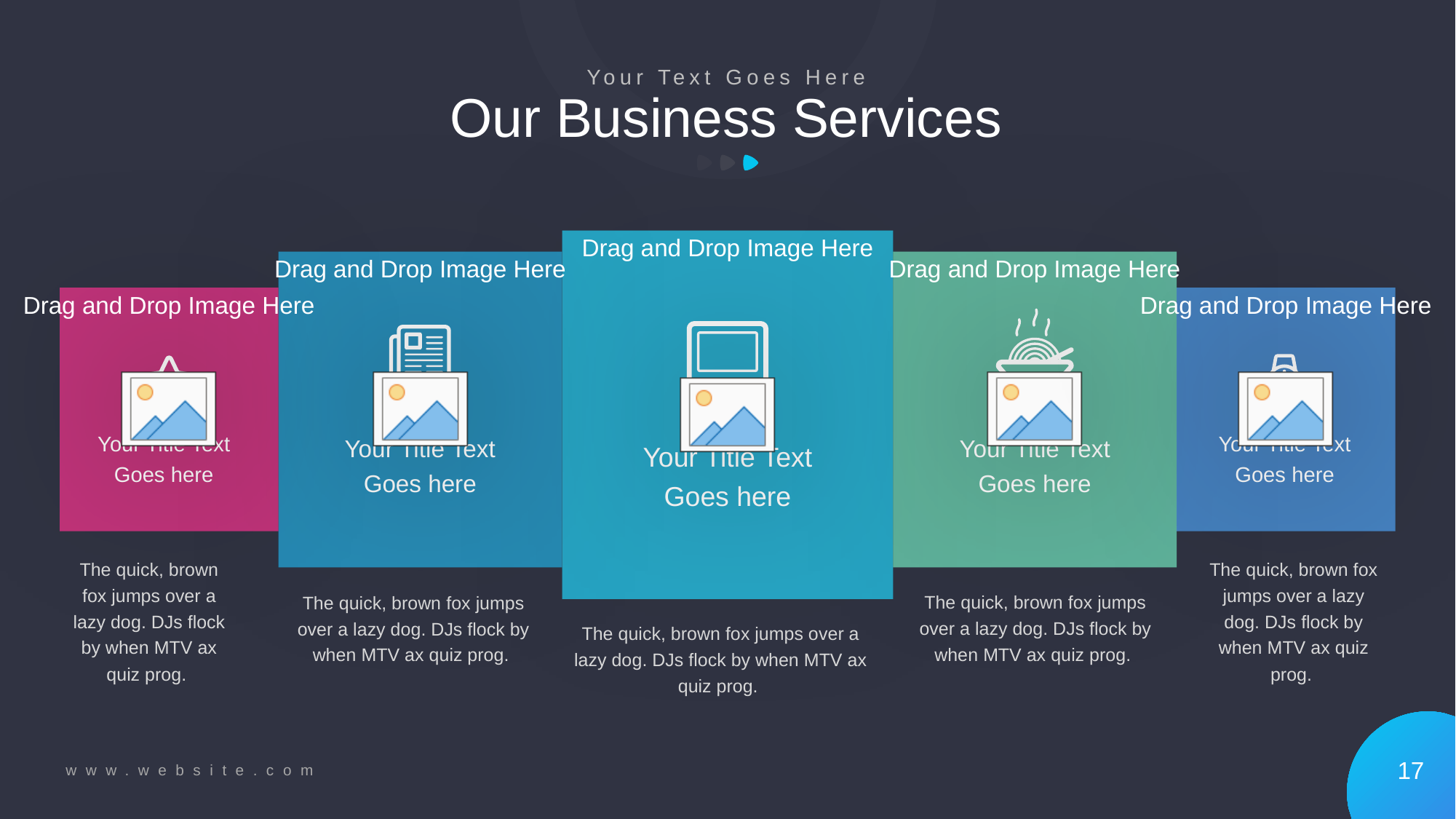

Your Text Goes Here

# Our Business Services

Your Title Text
Goes here
Your Title Text
Goes here
Your Title Text
Goes here
Your Title Text
Goes here
Your Title Text
Goes here
The quick, brown fox jumps over a lazy dog. DJs flock by when MTV ax quiz prog.
The quick, brown fox jumps over a lazy dog. DJs flock by when MTV ax quiz prog.
The quick, brown fox jumps over a lazy dog. DJs flock by when MTV ax quiz prog.
The quick, brown fox jumps over a lazy dog. DJs flock by when MTV ax quiz prog.
The quick, brown fox jumps over a lazy dog. DJs flock by when MTV ax quiz prog.